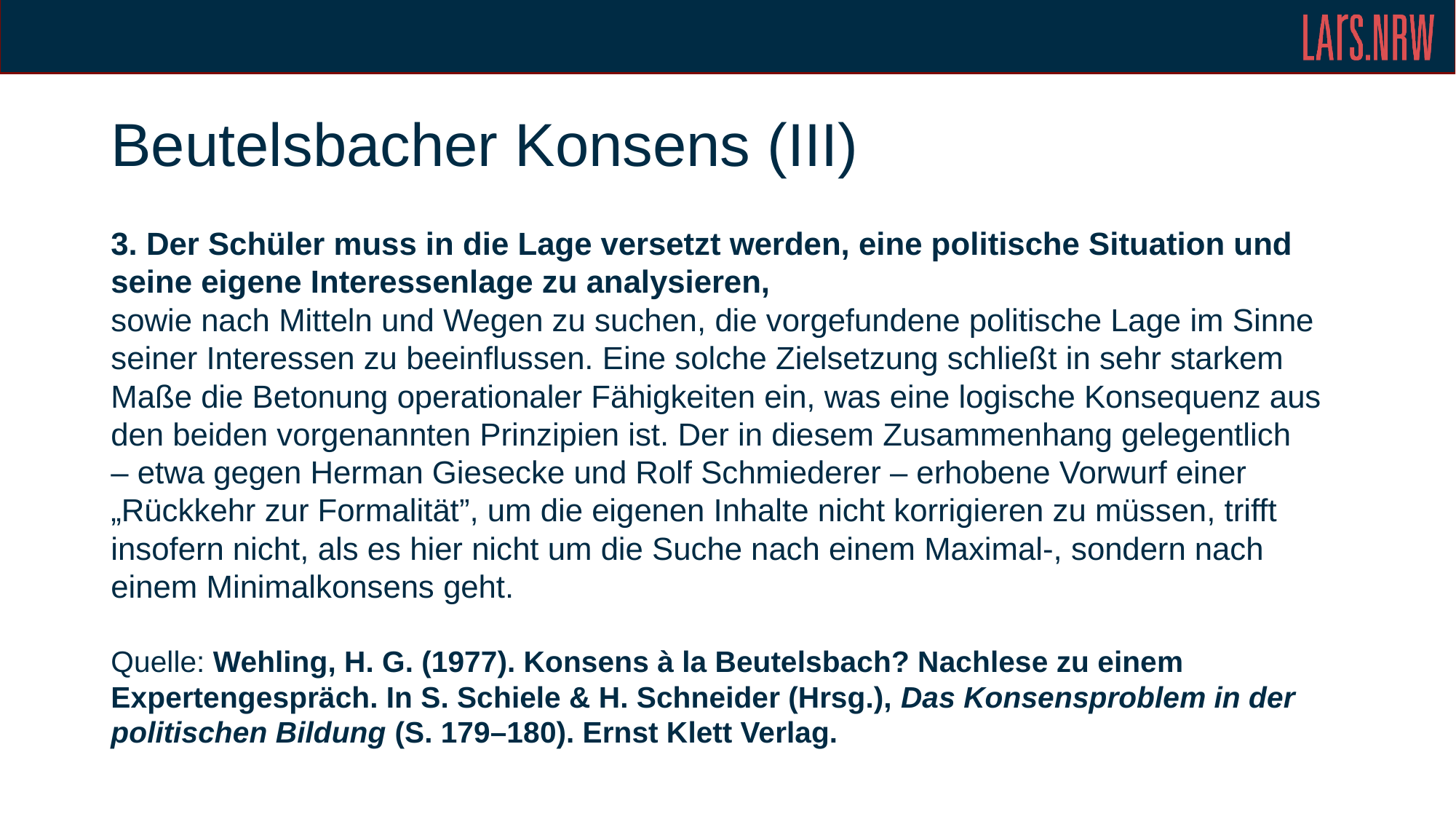

# Beutelsbacher Konsens (III)
3. Der Schüler muss in die Lage versetzt werden, eine politische Situation und seine eigene Interessenlage zu analysieren,
sowie nach Mitteln und Wegen zu suchen, die vorgefundene politische Lage im Sinne seiner Interessen zu beeinflussen. Eine solche Zielsetzung schließt in sehr starkem Maße die Betonung operationaler Fähigkeiten ein, was eine logische Konsequenz aus den beiden vorgenannten Prinzipien ist. Der in diesem Zusammenhang gelegentlich – etwa gegen Herman Giesecke und Rolf Schmiederer – erhobene Vorwurf einer „Rückkehr zur Formalität”, um die eigenen Inhalte nicht korrigieren zu müssen, trifft insofern nicht, als es hier nicht um die Suche nach einem Maximal-, sondern nach einem Minimalkonsens geht.
Quelle: Wehling, H. G. (1977). Konsens à la Beutelsbach? Nachlese zu einem Expertengespräch. In S. Schiele & H. Schneider (Hrsg.), Das Konsensproblem in der politischen Bildung (S. 179–180). Ernst Klett Verlag.